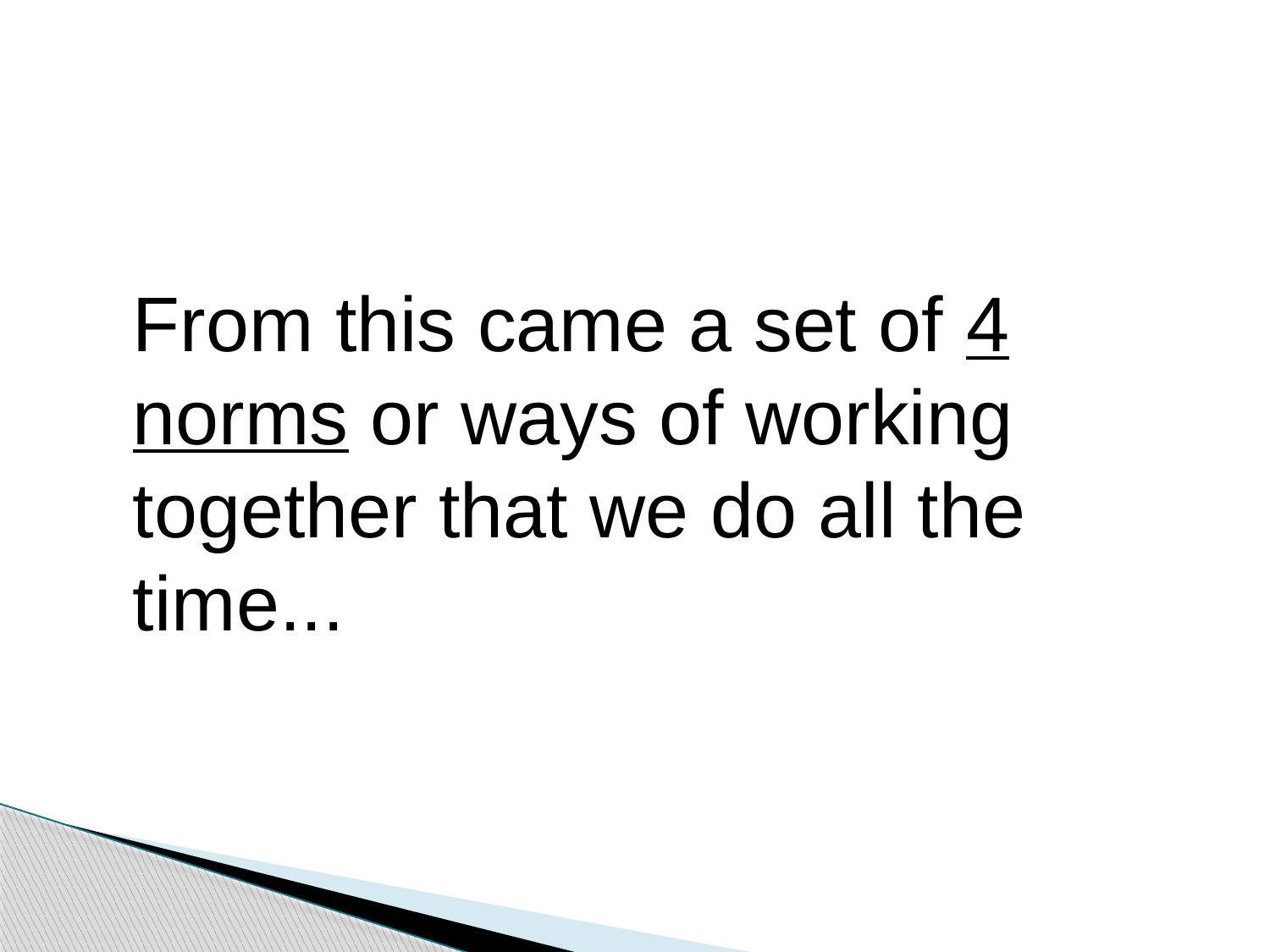

From this came a set of 4 norms or ways of working together that we do all the time...